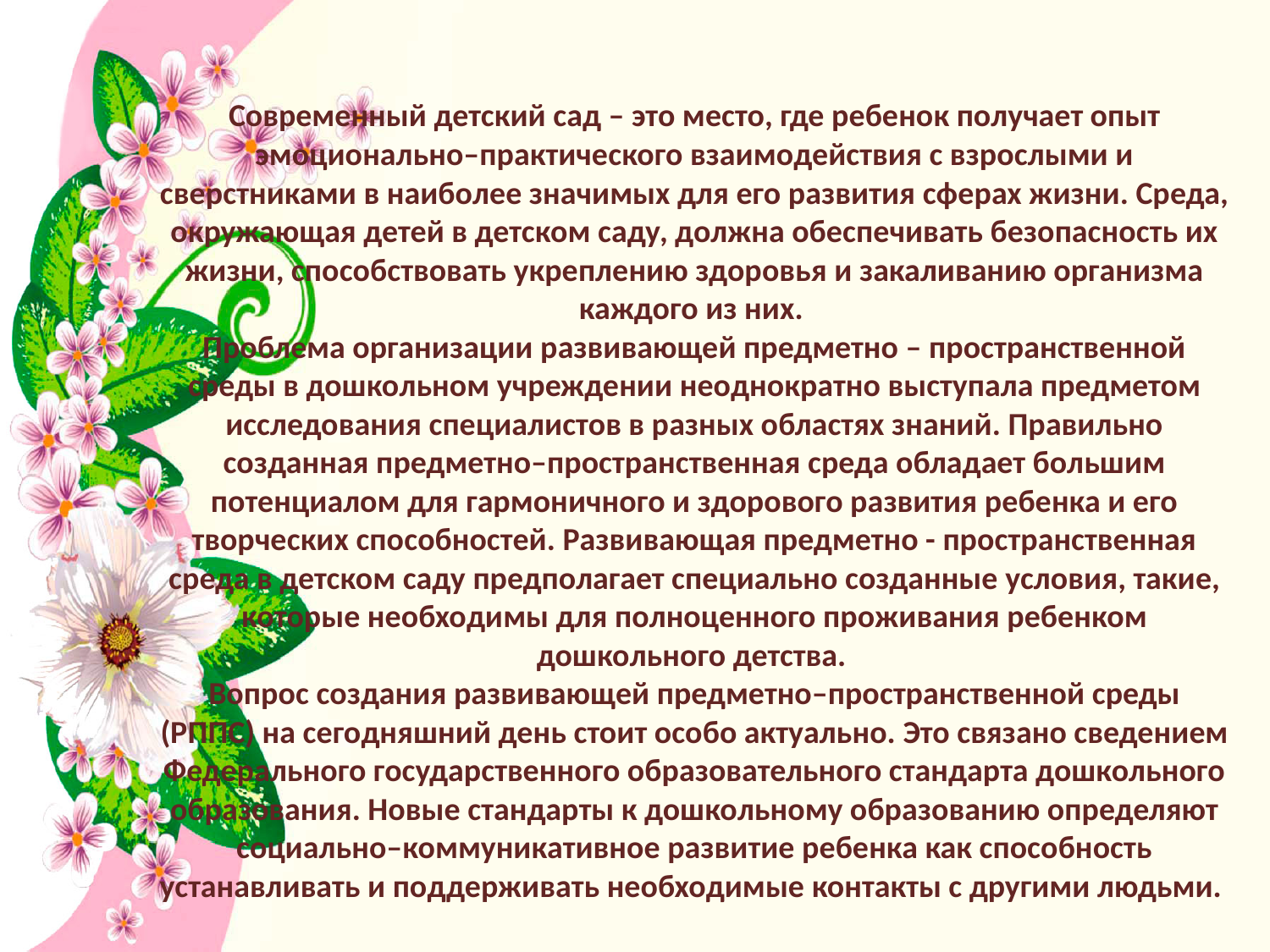

# Современный детский сад – это место, где ребенок получает опыт эмоционально–практического взаимодействия с взрослыми и сверстниками в наиболее значимых для его развития сферах жизни. Среда, окружающая детей в детском саду, должна обеспечивать безопасность их жизни, способствовать укреплению здоровья и закаливанию организма каждого из них. Проблема организации развивающей предметно – пространственной среды в дошкольном учреждении неоднократно выступала предметом исследования специалистов в разных областях знаний. Правильно созданная предметно–пространственная среда обладает большим потенциалом для гармоничного и здорового развития ребенка и его творческих способностей. Развивающая предметно - пространственная среда в детском саду предполагает специально созданные условия, такие, которые необходимы для полноценного проживания ребенком дошкольного детства. Вопрос создания развивающей предметно–пространственной среды (РППС) на сегодняшний день стоит особо актуально. Это связано сведением Федерального государственного образовательного стандарта дошкольного образования. Новые стандарты к дошкольному образованию определяют социально–коммуникативное развитие ребенка как способность устанавливать и поддерживать необходимые контакты с другими людьми.